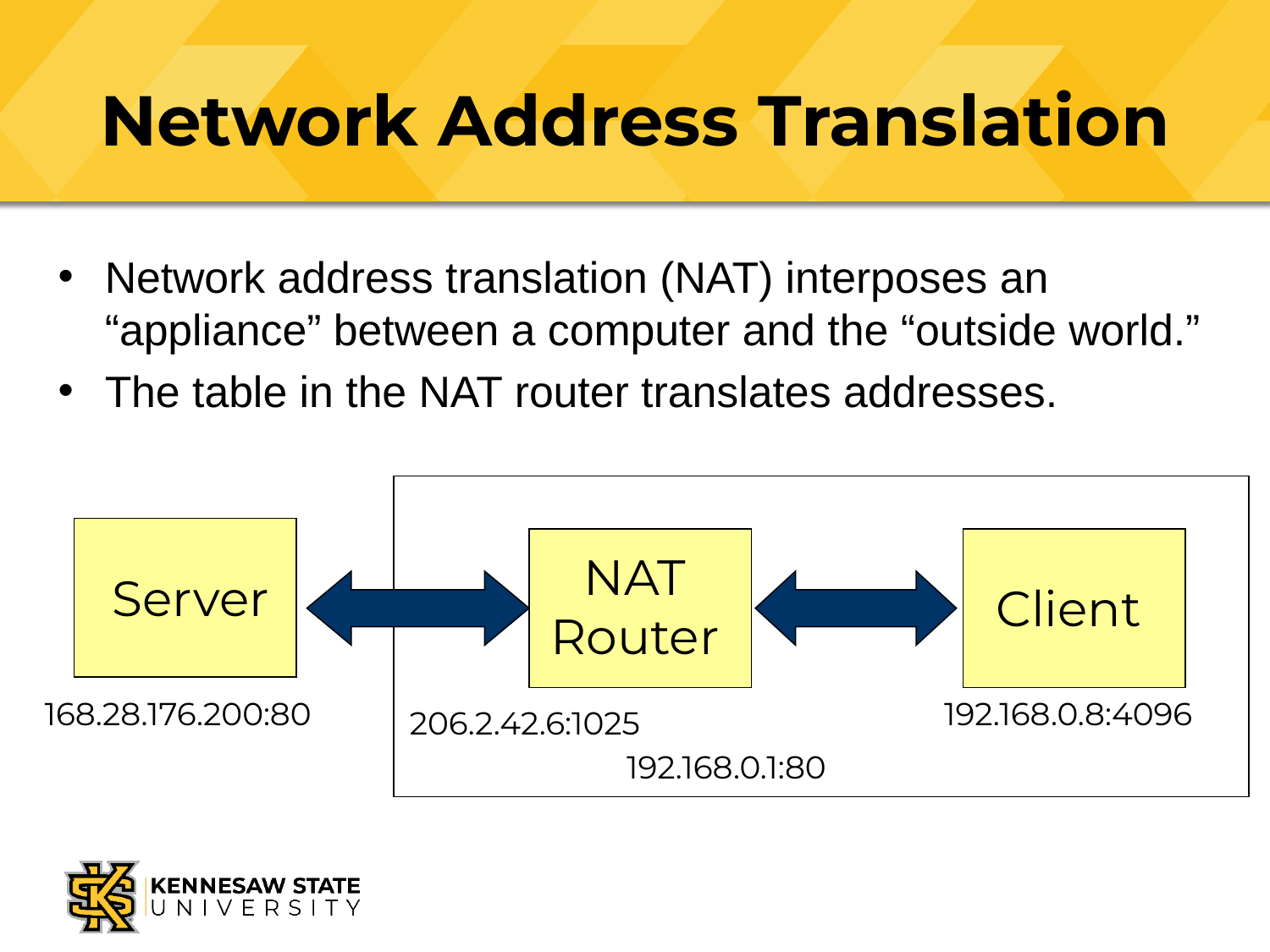

# Network Address Translation
Network address translation (NAT) interposes an “appliance” between a computer and the “outside world.”
The table in the NAT router translates addresses.

NAT
Router
Server

Client
168.28.176.200:80
192.168.0.8:4096
206.2.42.6:1025
192.168.0.1:80